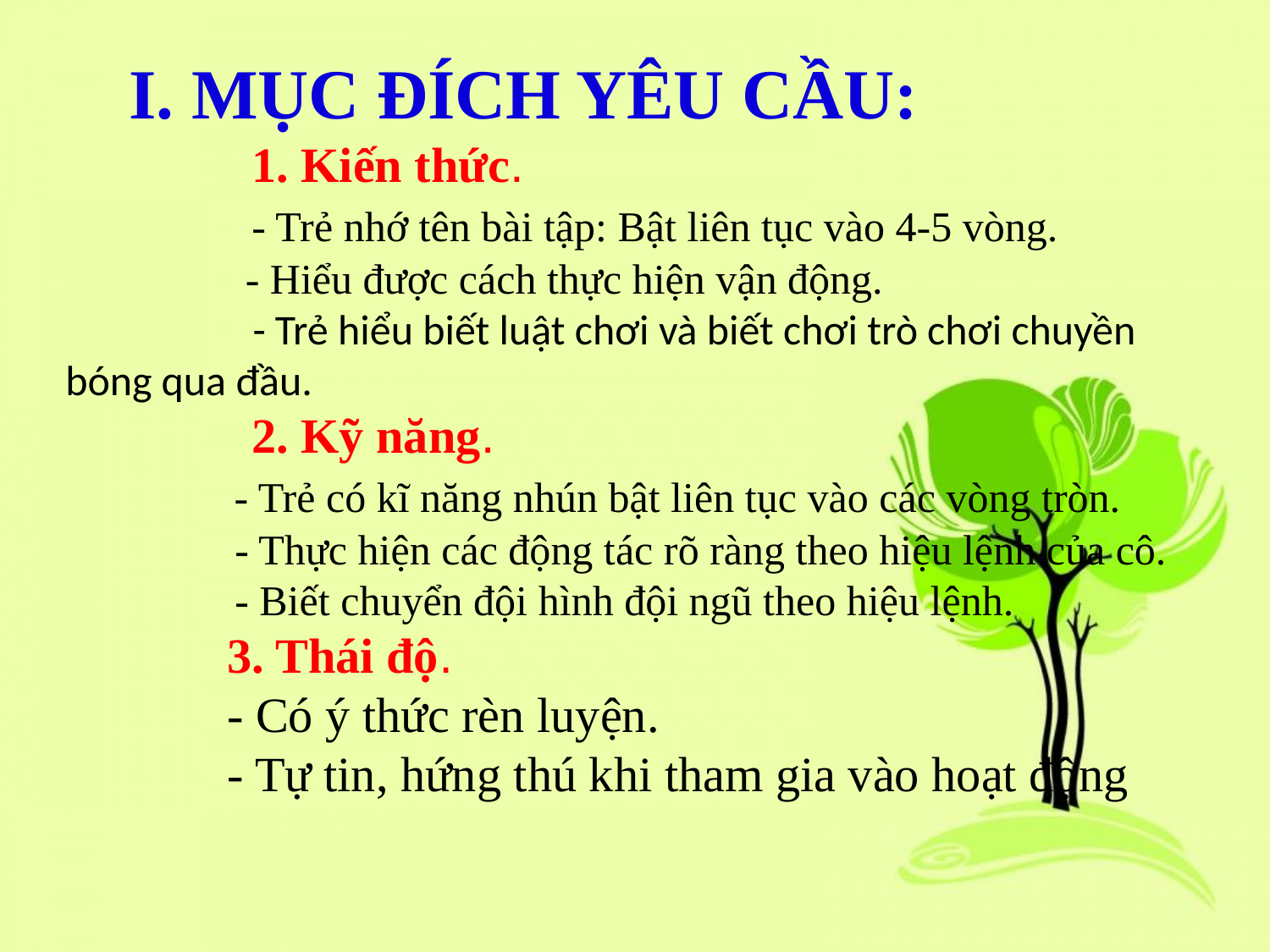

I. MỤC ĐÍCH YÊU CẦU:
          1. Kiến thức.
          - Trẻ nhớ tên bài tập: Bật liên tục vào 4-5 vòng.
           - Hiểu được cách thực hiện vận động.
             - Trẻ hiểu biết luật chơi và biết chơi trò chơi chuyền bóng qua đầu.
          2. Kỹ năng.
         - Trẻ có kĩ năng nhún bật liên tục vào các vòng tròn.
          - Thực hiện các động tác rõ ràng theo hiệu lệnh của cô.
          - Biết chuyển đội hình đội ngũ theo hiệu lệnh.
        3. Thái độ.
        - Có ý thức rèn luyện.
        - Tự tin, hứng thú khi tham gia vào hoạt động